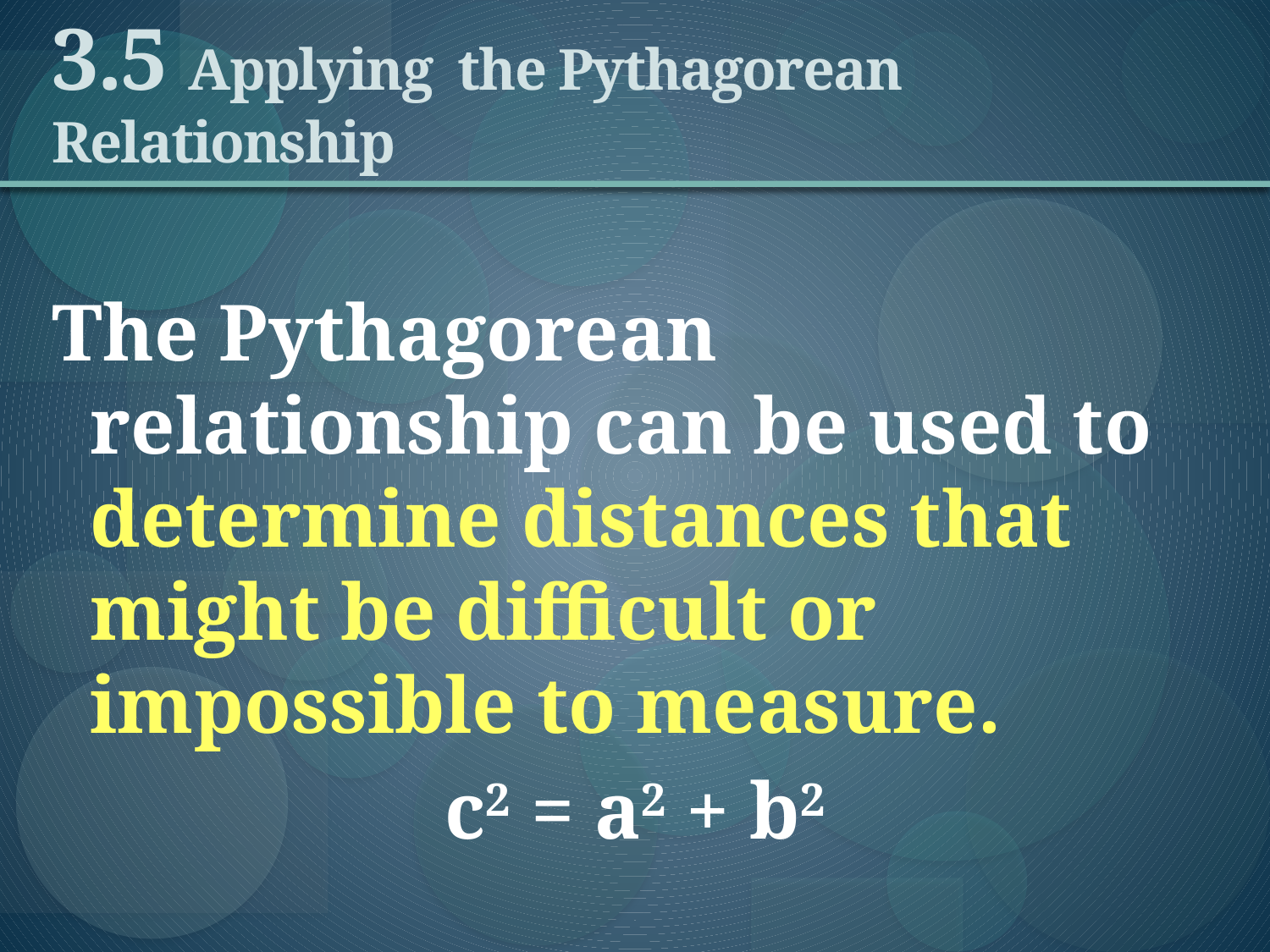

# 3.5 Applying  the Pythagorean Relationship

The Pythagorean relationship can be used to determine distances that might be difficult or impossible to measure.
c2 = a2 + b2